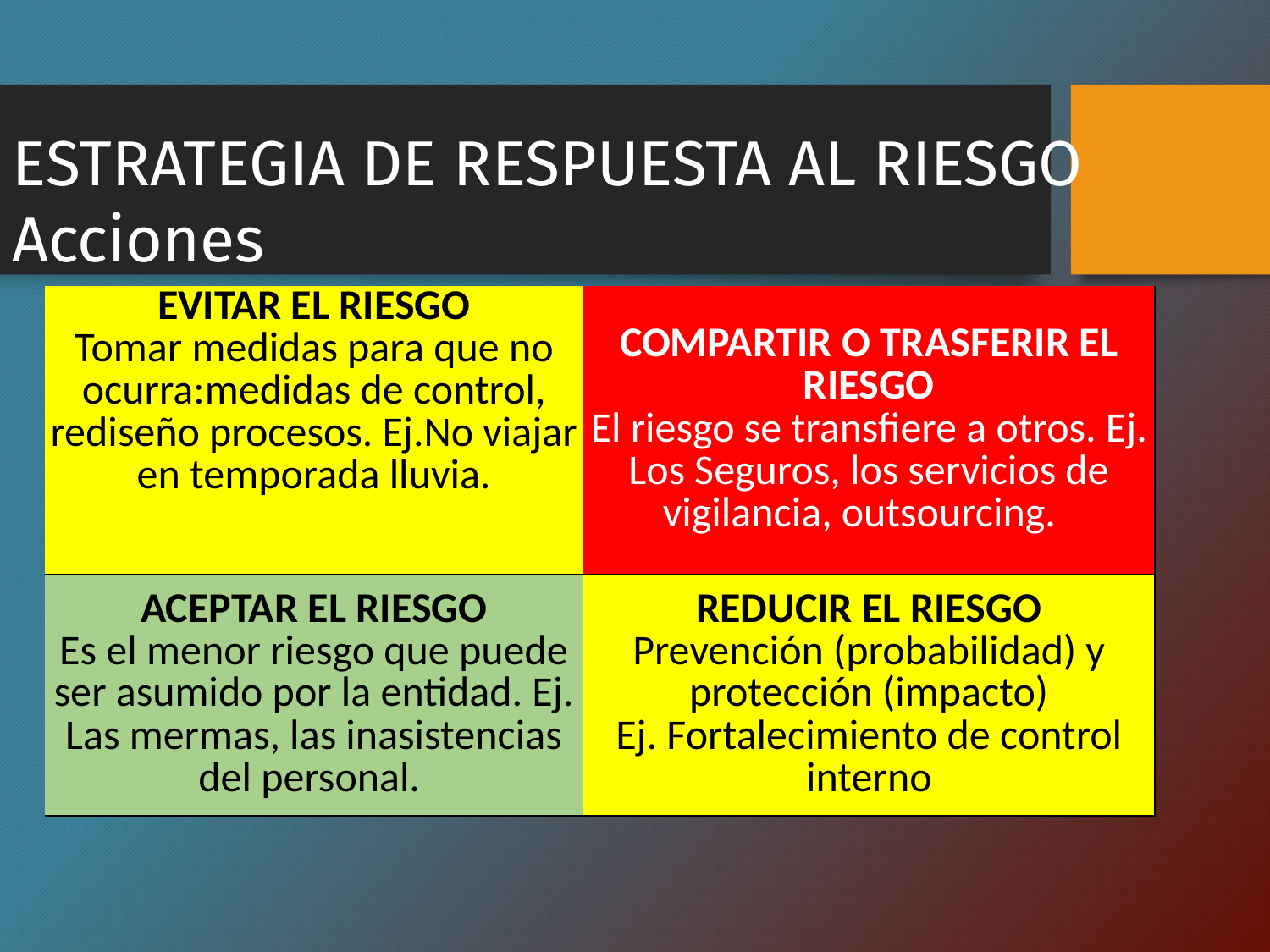

ESTRATEGIA DE RESPUESTA AL RIESGO
Acciones
| EVITAR EL RIESGO Tomar medidas para que no ocurra:medidas de control, rediseño procesos. Ej.No viajar en temporada lluvia. | COMPARTIR O TRASFERIR EL RIESGO El riesgo se transfiere a otros. Ej. Los Seguros, los servicios de vigilancia, outsourcing. |
| --- | --- |
| ACEPTAR EL RIESGO Es el menor riesgo que puede ser asumido por la entidad. Ej. Las mermas, las inasistencias del personal. | REDUCIR EL RIESGO Prevención (probabilidad) y protección (impacto) Ej. Fortalecimiento de control interno |